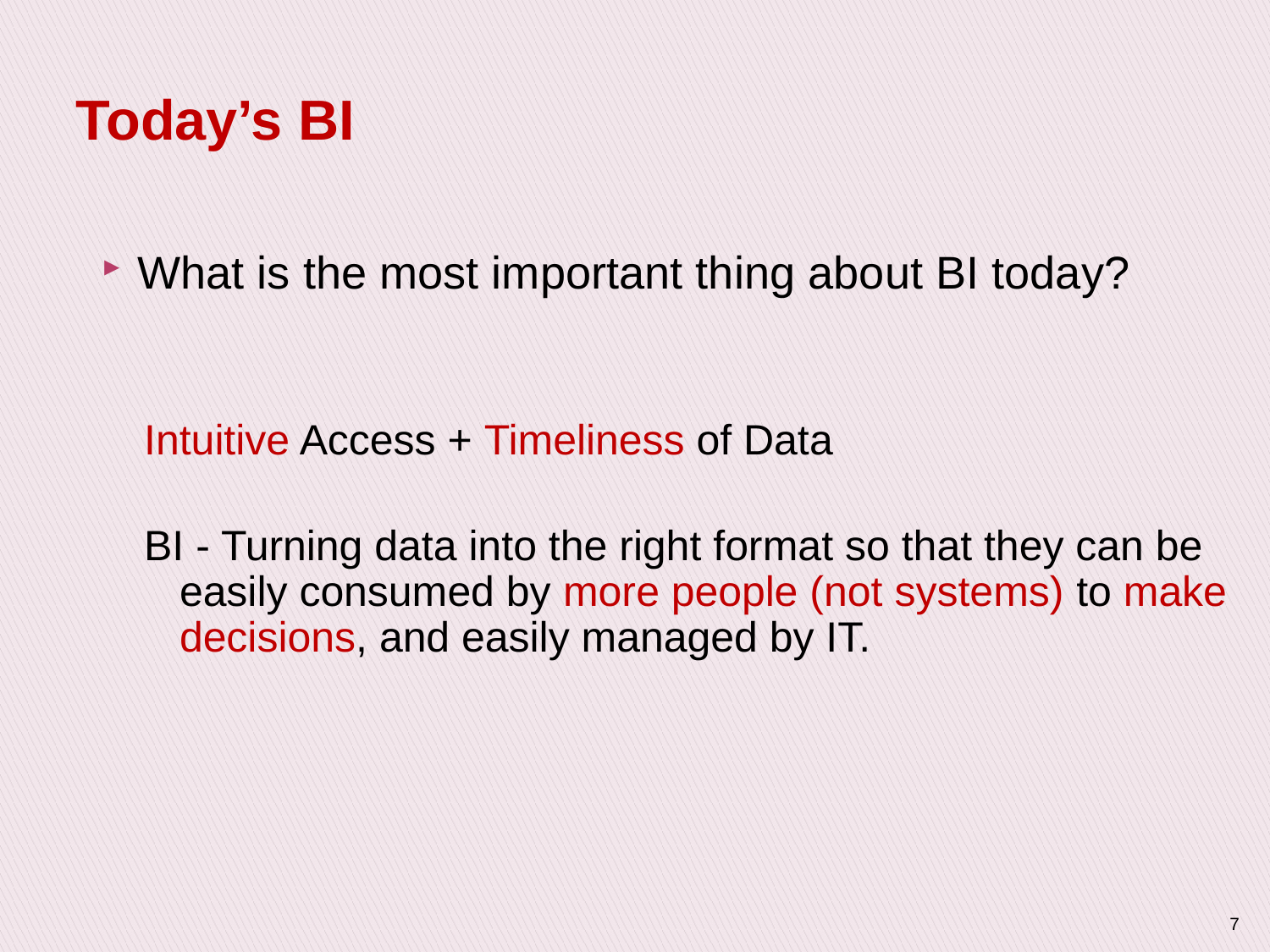

# Today’s BI
What is the most important thing about BI today?
Intuitive Access + Timeliness of Data

BI - Turning data into the right format so that they can be easily consumed by more people (not systems) to make decisions, and easily managed by IT.
7